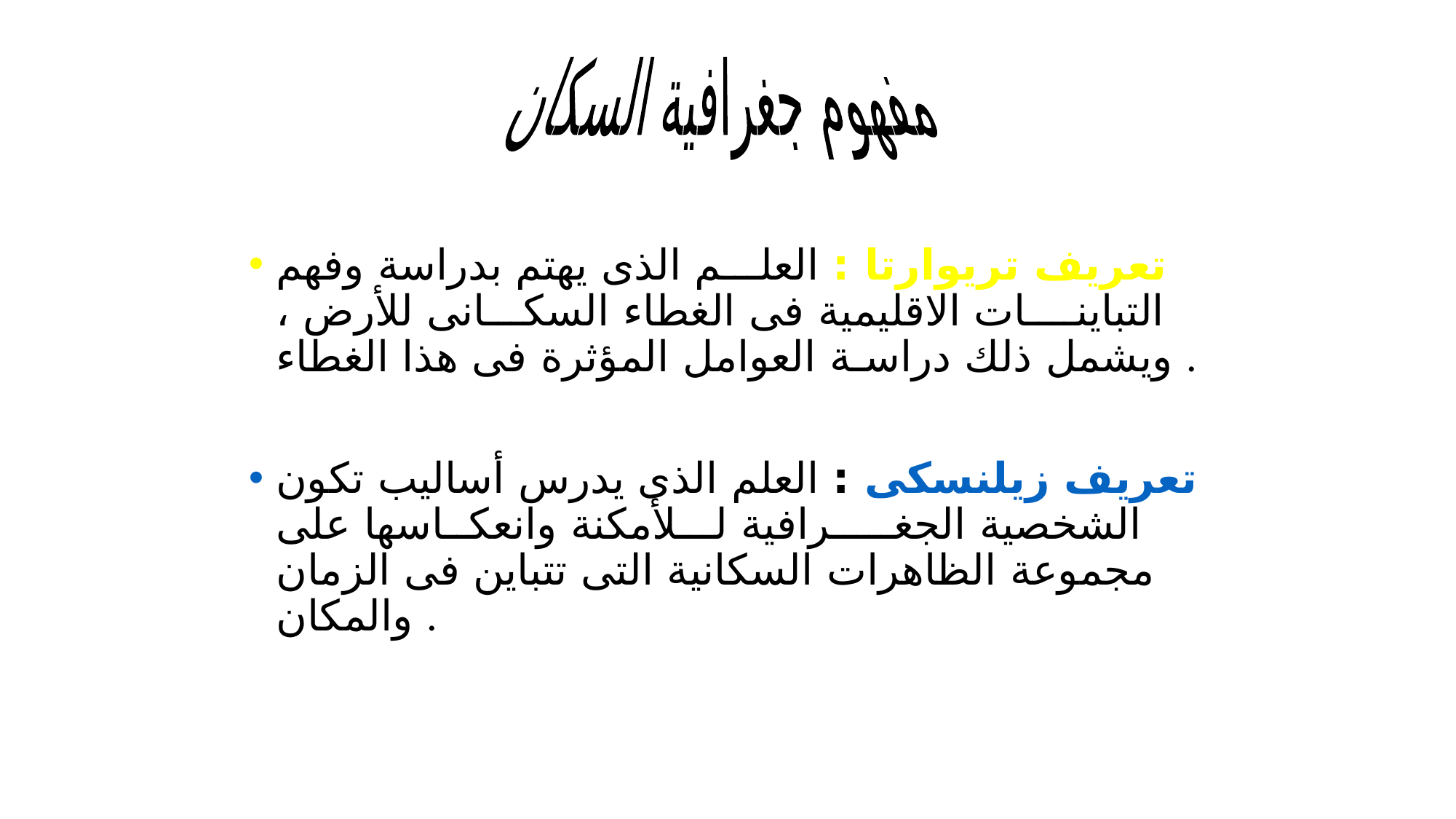

مفهوم جغرافية السكان
تعريف تريوارتا : العلـــم الذى يهتم بدراسة وفهم التباينــــات الاقليمية فى الغطاء السكـــانى للأرض ، ويشمل ذلك دراسـة العوامل المؤثرة فى هذا الغطاء .

تعريف زيلنسكى : العلم الذى يدرس أساليب تكون الشخصية الجغـــــرافية لـــلأمكنة وانعكــاسها على مجموعة الظاهرات السكانية التى تتباين فى الزمان والمكان .